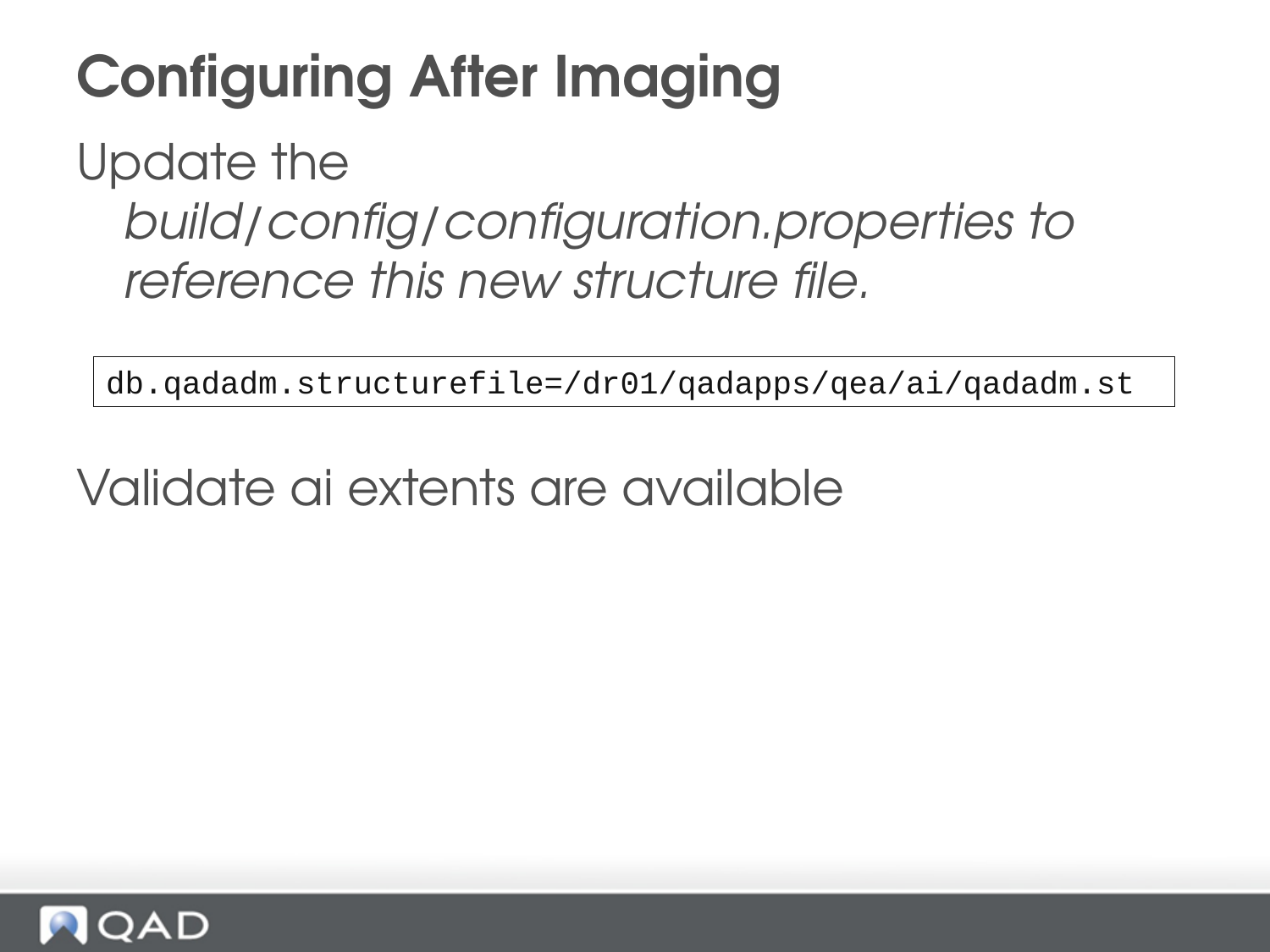

# Configuring After Imaging
Update the build/config/configuration.properties to reference this new structure file.

Validate ai extents are available
db.qadadm.structurefile=/dr01/qadapps/qea/ai/qadadm.st